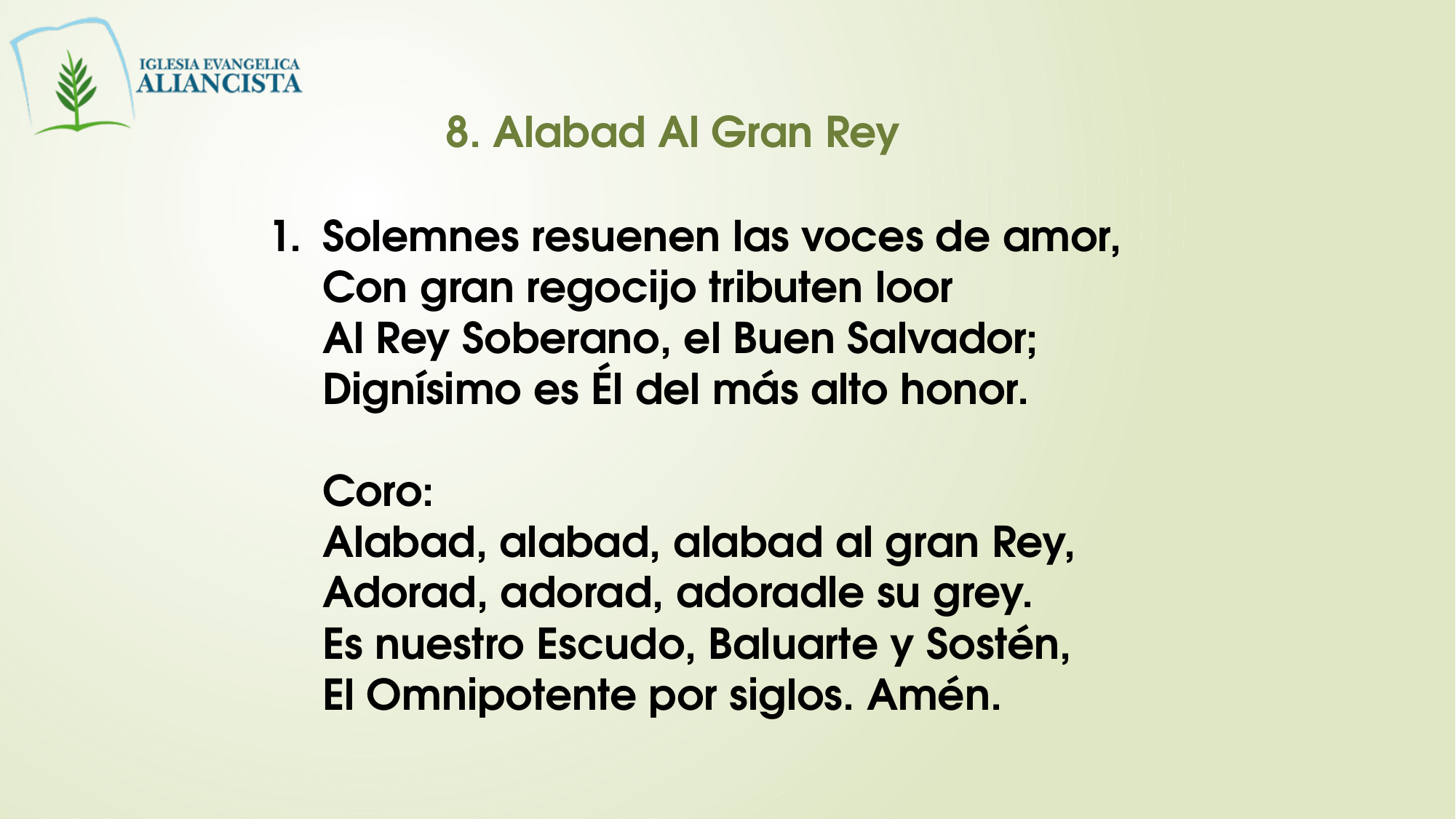

8. Alabad Al Gran Rey
1. 	Solemnes resuenen las voces de amor,
		Con gran regocijo tributen loor
		Al Rey Soberano, el Buen Salvador;
		Dignísimo es Él del más alto honor.

		Coro:
		Alabad, alabad, alabad al gran Rey,
		Adorad, adorad, adoradle su grey.
		Es nuestro Escudo, Baluarte y Sostén,
		El Omnipotente por siglos. Amén.